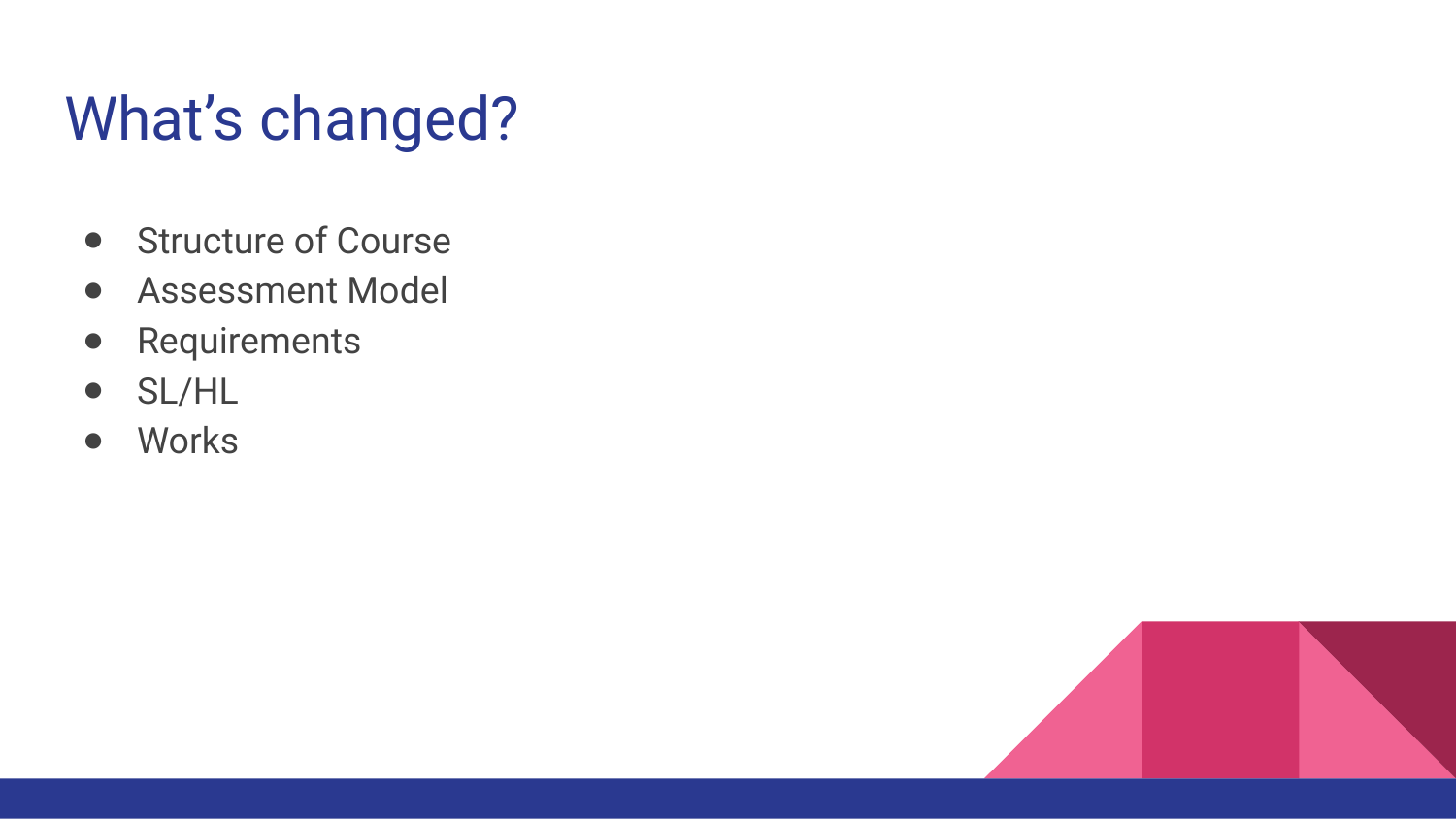

# What’s changed?
Structure of Course
Assessment Model
Requirements
SL/HL
Works